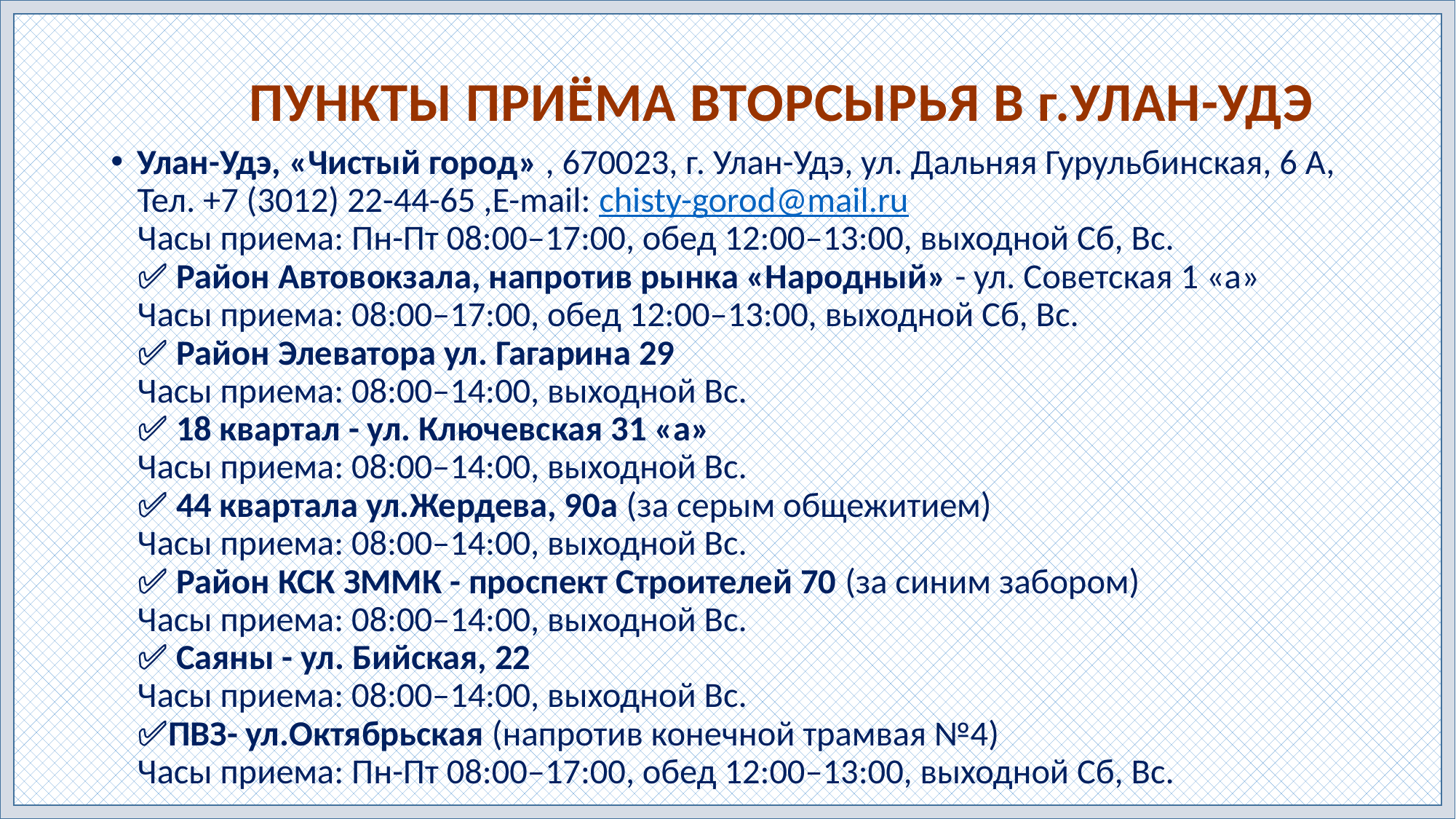

ПУНКТЫ ПРИЁМА ВТОРСЫРЬЯ В г.УЛАН-УДЭ
Улан-Удэ, «Чистый город» , 670023, г. Улан-Удэ, ул. Дальняя Гурульбинская, 6 А, Тел. +7 (3012) 22-44-65 ,E-mail: chisty-gorod@mail.ru
Часы приема: Пн-Пт 08:00–17:00, обед 12:00–13:00, выходной Сб, Вс.
✅ Район Автовокзала, напротив рынка «Народный» - ул. Советская 1 «а»
Часы приема: 08:00–17:00, обед 12:00–13:00, выходной Сб, Вс.
✅ Район Элеватора ул. Гагарина 29
Часы приема: 08:00–14:00, выходной Вс.
✅ 18 квартал - ул. Ключевская 31 «а»
Часы приема: 08:00–14:00, выходной Вс.
✅ 44 квартала ул.Жердева, 90а (за серым общежитием)
Часы приема: 08:00–14:00, выходной Вс.
✅ Район КСК ЗММК - проспект Строителей 70 (за синим забором)
Часы приема: 08:00–14:00, выходной Вс.
✅ Саяны - ул. Бийская, 22
Часы приема: 08:00–14:00, выходной Вс.
✅ПВЗ- ул.Октябрьская (напротив конечной трамвая №4)
Часы приема: Пн-Пт 08:00–17:00, обед 12:00–13:00, выходной Сб, Вс.